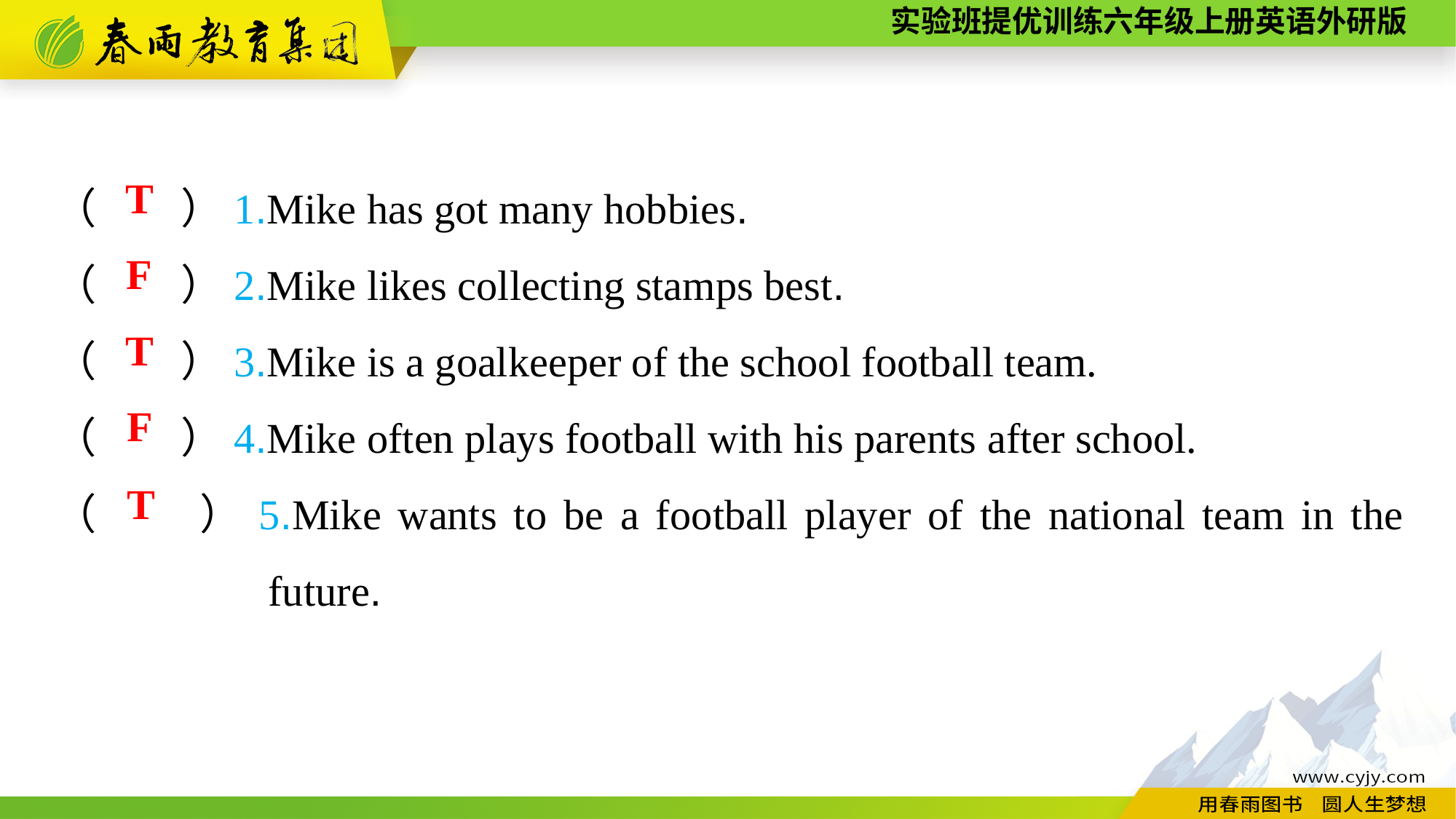

（　　）1.Mike has got many hobbies.
（　　）2.Mike likes collecting stamps best.
（　　）3.Mike is a goalkeeper of the school football team.
（　　）4.Mike often plays football with his parents after school.
（　　）5.Mike wants to be a football player of the national team in the future.
T
F
T
F
T